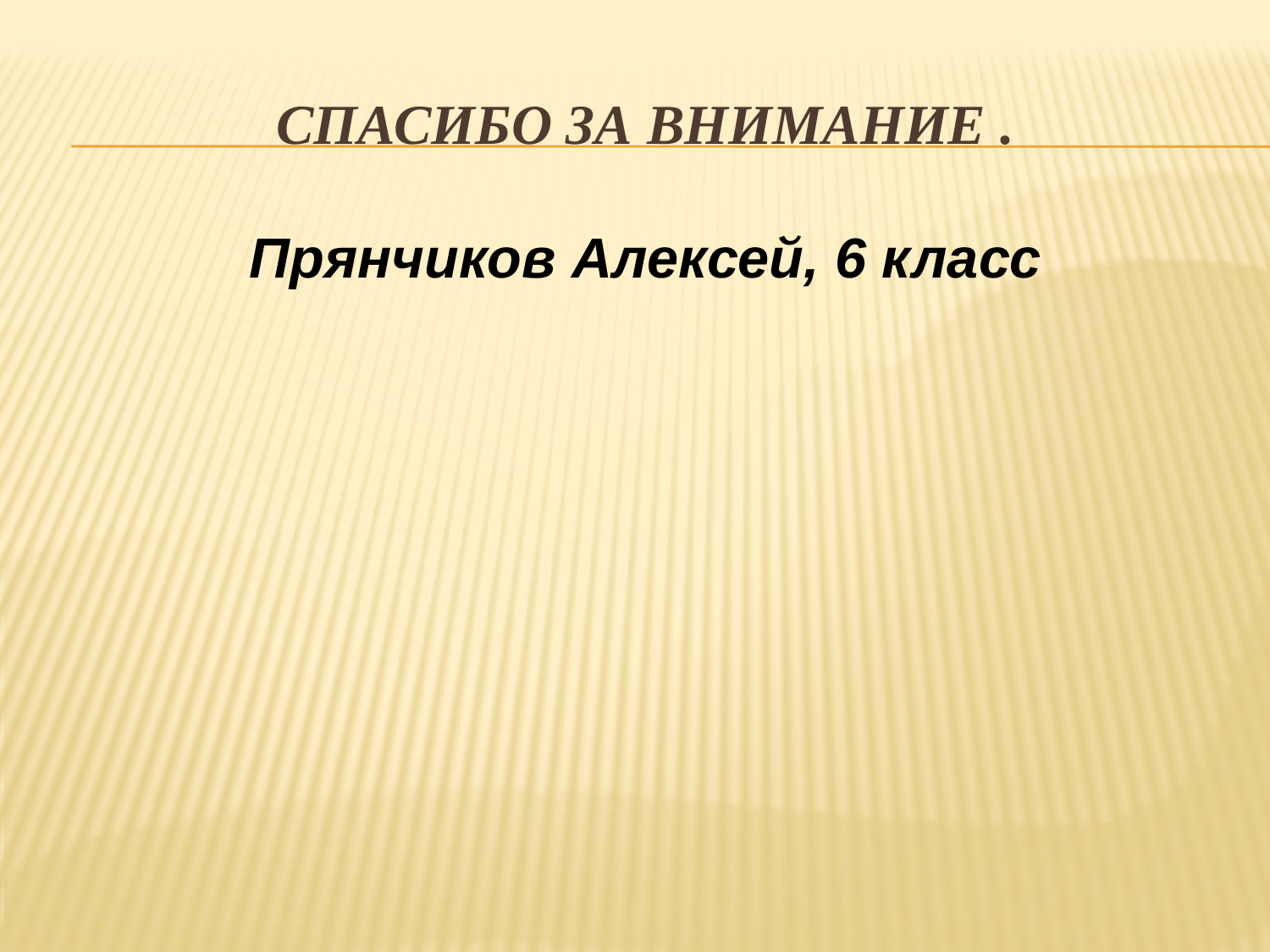

# Спасибо за внимание .
Прянчиков Алексей, 6 класс